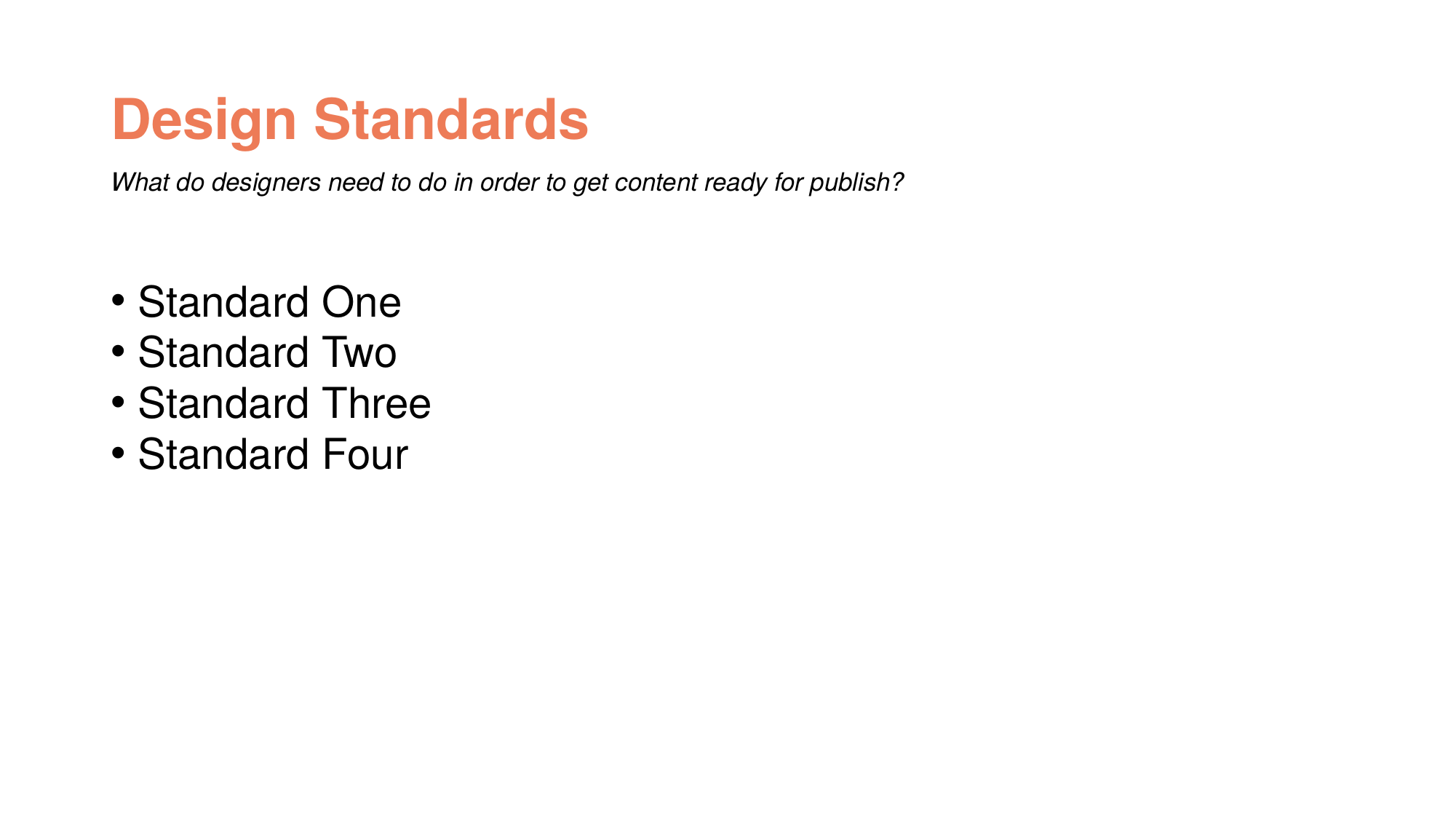

# Design Standards What do designers need to do in order to get content ready for publish?

Standard One
Standard Two
Standard Three
Standard Four